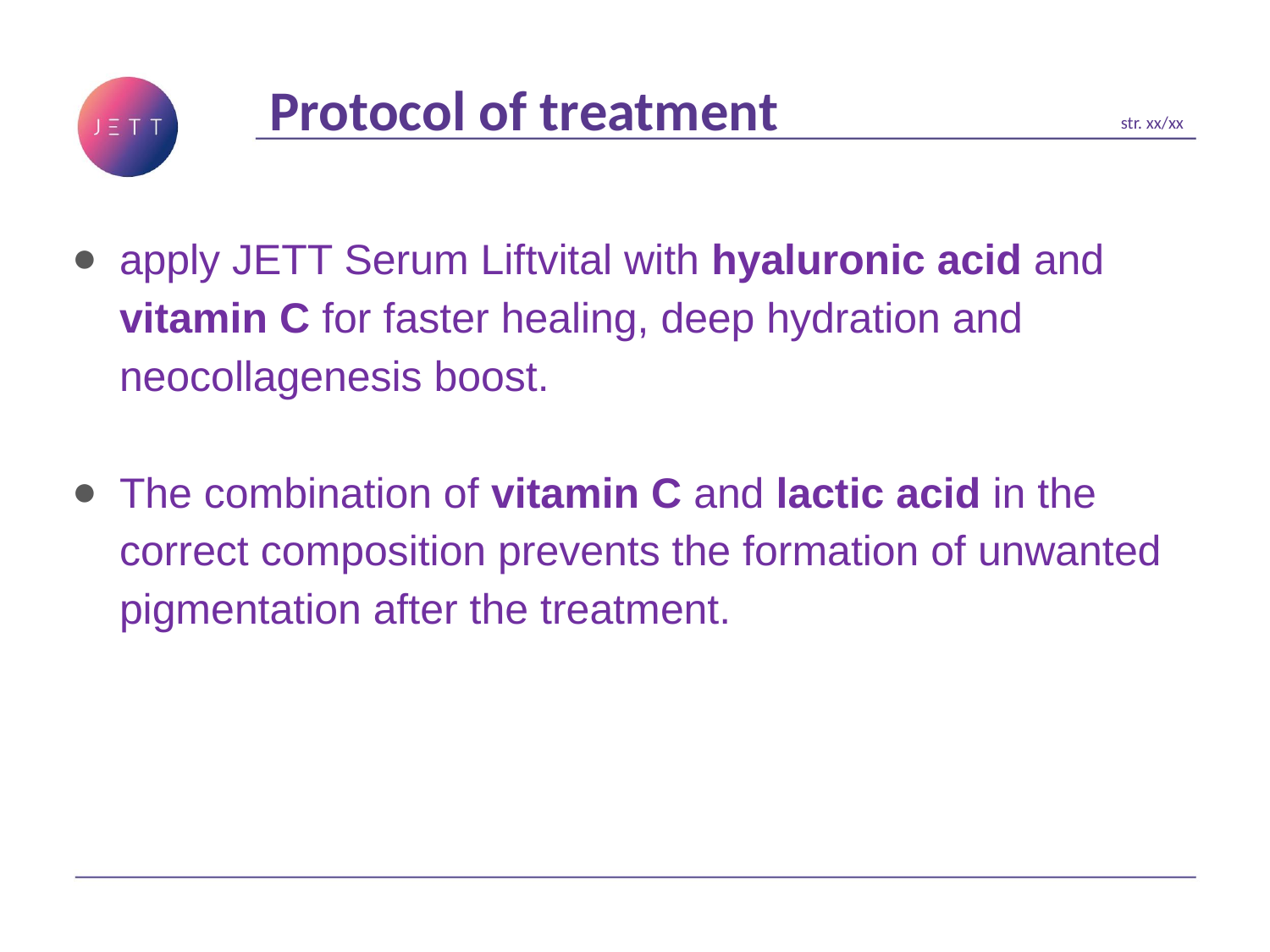

Protocol of treatment
str. xx/xx
apply JETT Serum Liftvital with hyaluronic acid and vitamin C for faster healing, deep hydration and neocollagenesis boost.

The combination of vitamin C and lactic acid in the correct composition prevents the formation of unwanted pigmentation after the treatment.